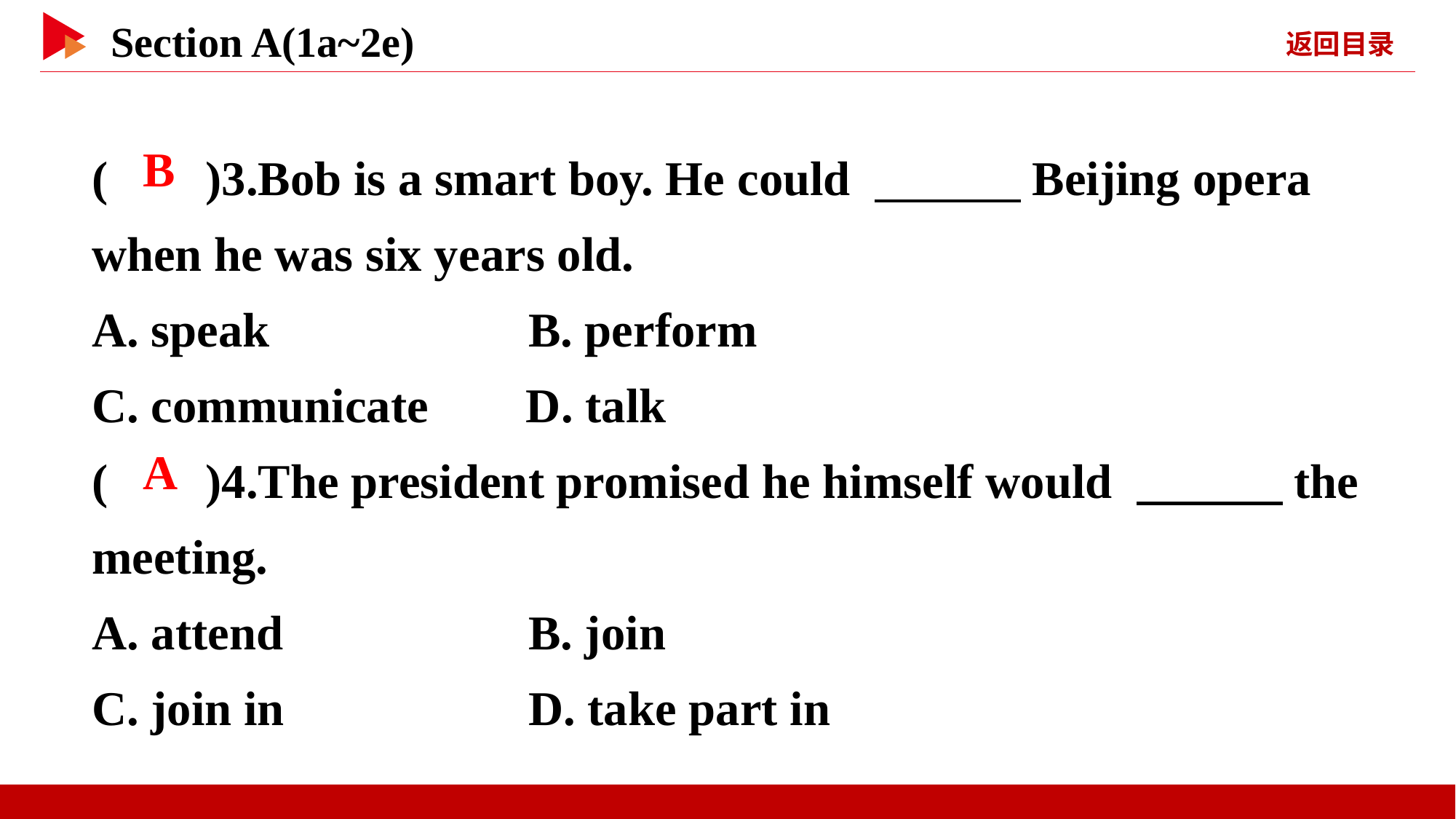

(        )3.Bob is a smart boy. He could 　　　Beijing opera when he was six years old.
A. speak             	B. perform
C. communicate        D. talk
(        )4.The president promised he himself would 　　　the meeting.
A. attend             	B. join
C. join in             	D. take part in
   B
   A